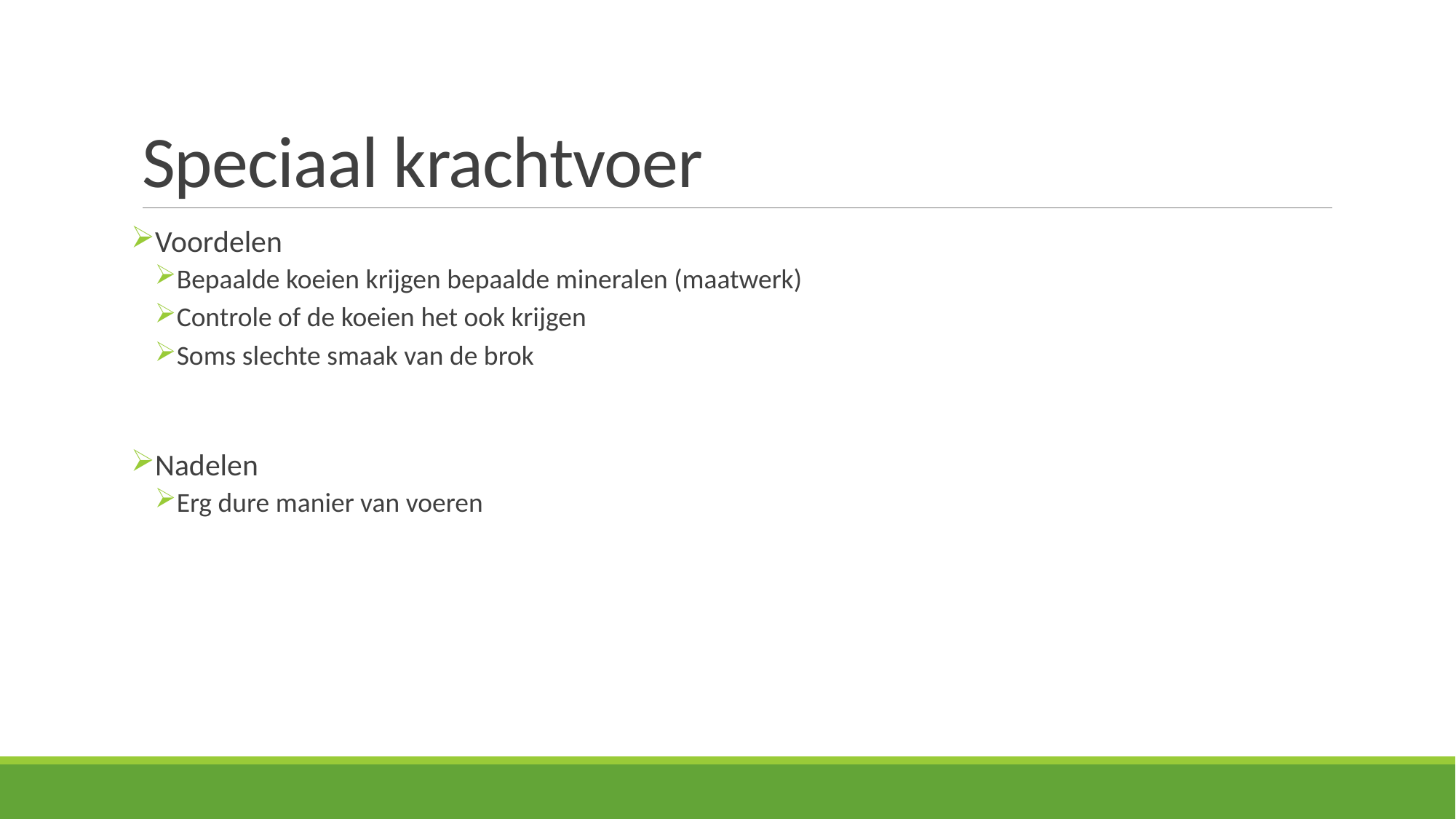

# Speciaal krachtvoer
Voordelen
Bepaalde koeien krijgen bepaalde mineralen (maatwerk)
Controle of de koeien het ook krijgen
Soms slechte smaak van de brok

Nadelen
Erg dure manier van voeren